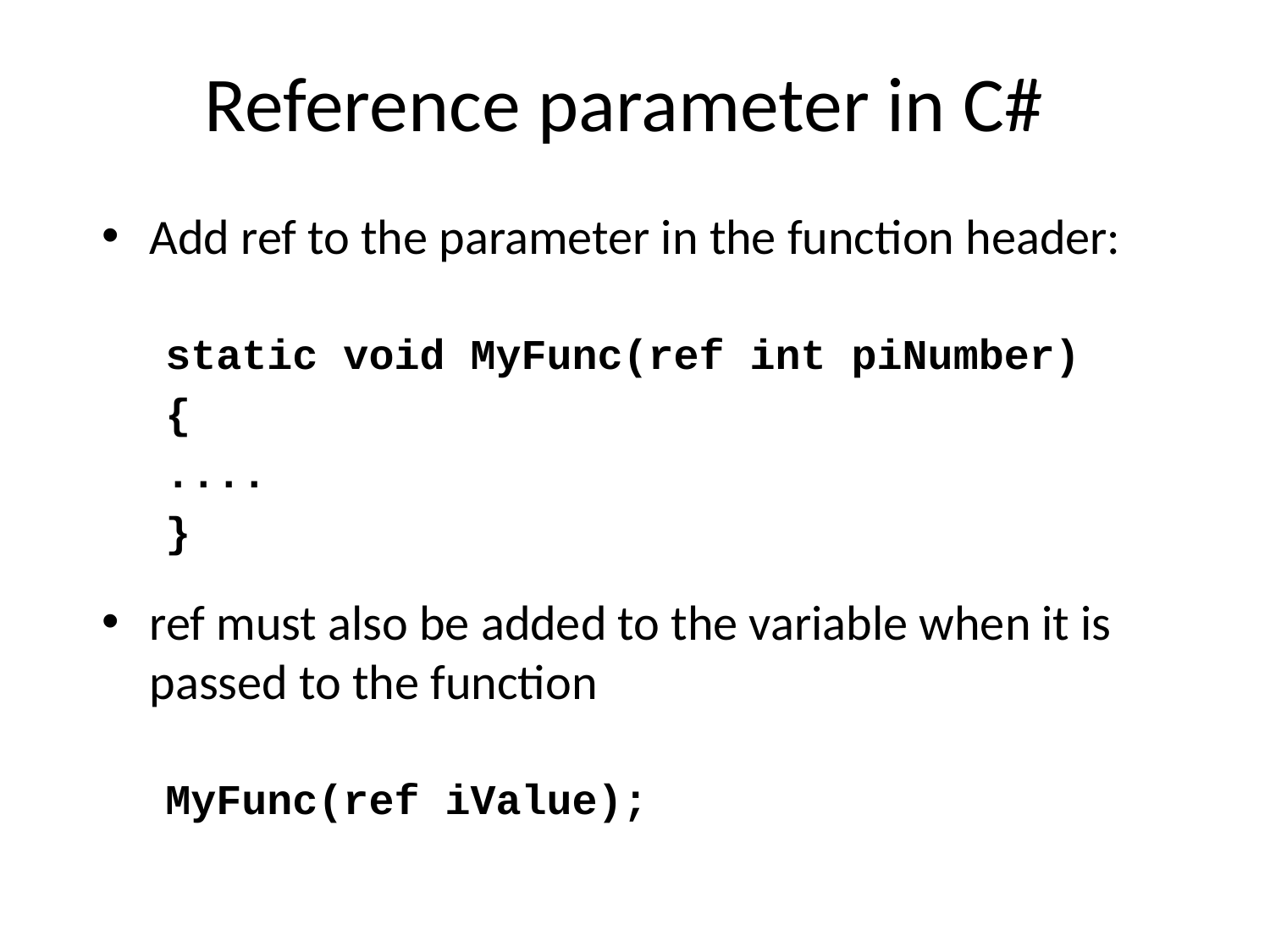

# Reference parameter in C#
Add ref to the parameter in the function header:

static void MyFunc(ref int piNumber)
{
....
}

ref must also be added to the variable when it is passed to the function

MyFunc(ref iValue);